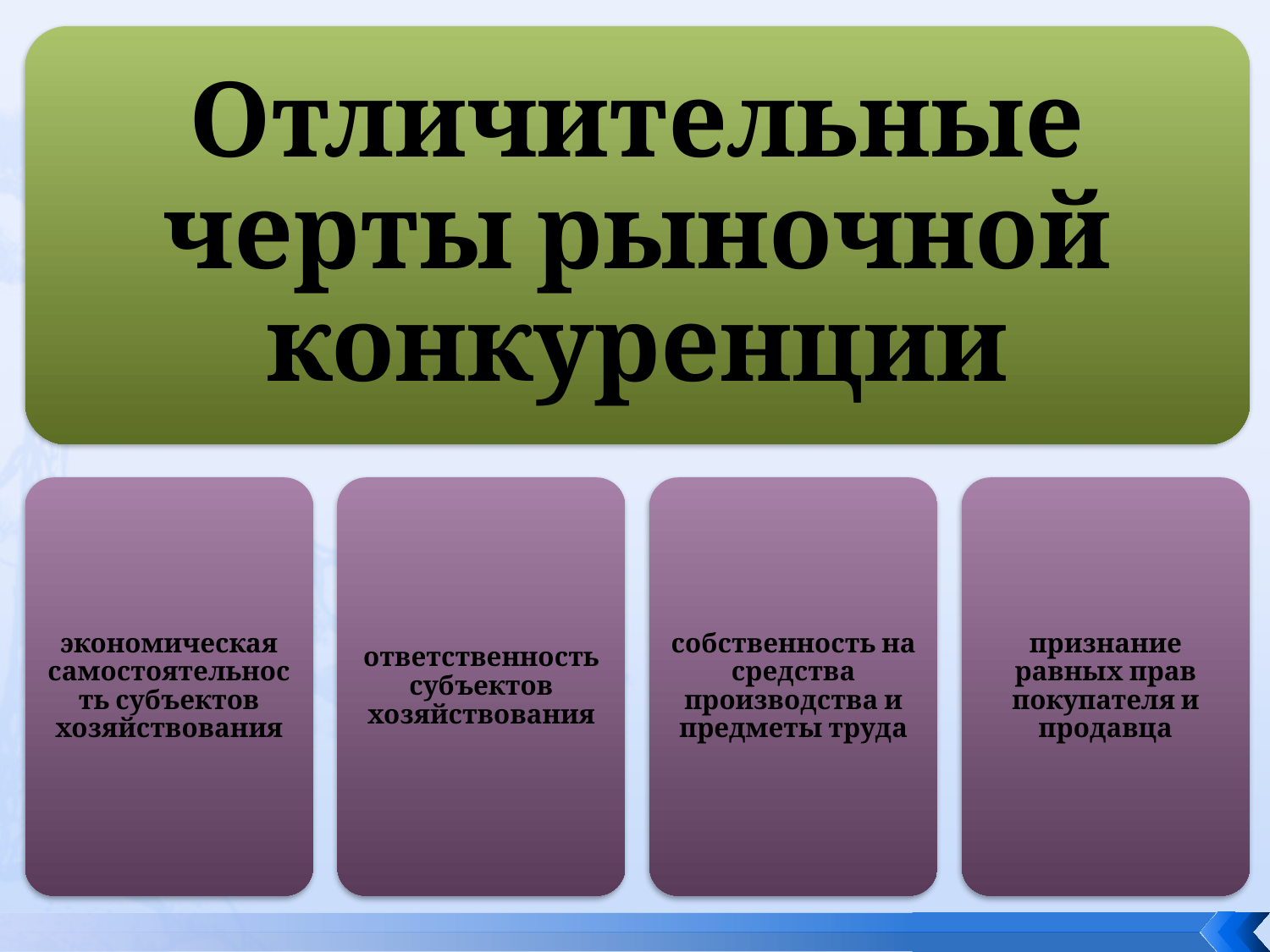

Отличительные черты рыночной конкуренции
экономическая самостоятельность субъектов хозяйствования
ответственность субъектов хозяйствования
собственность на средства производства и предметы труда
признание равных прав покупателя и продавца